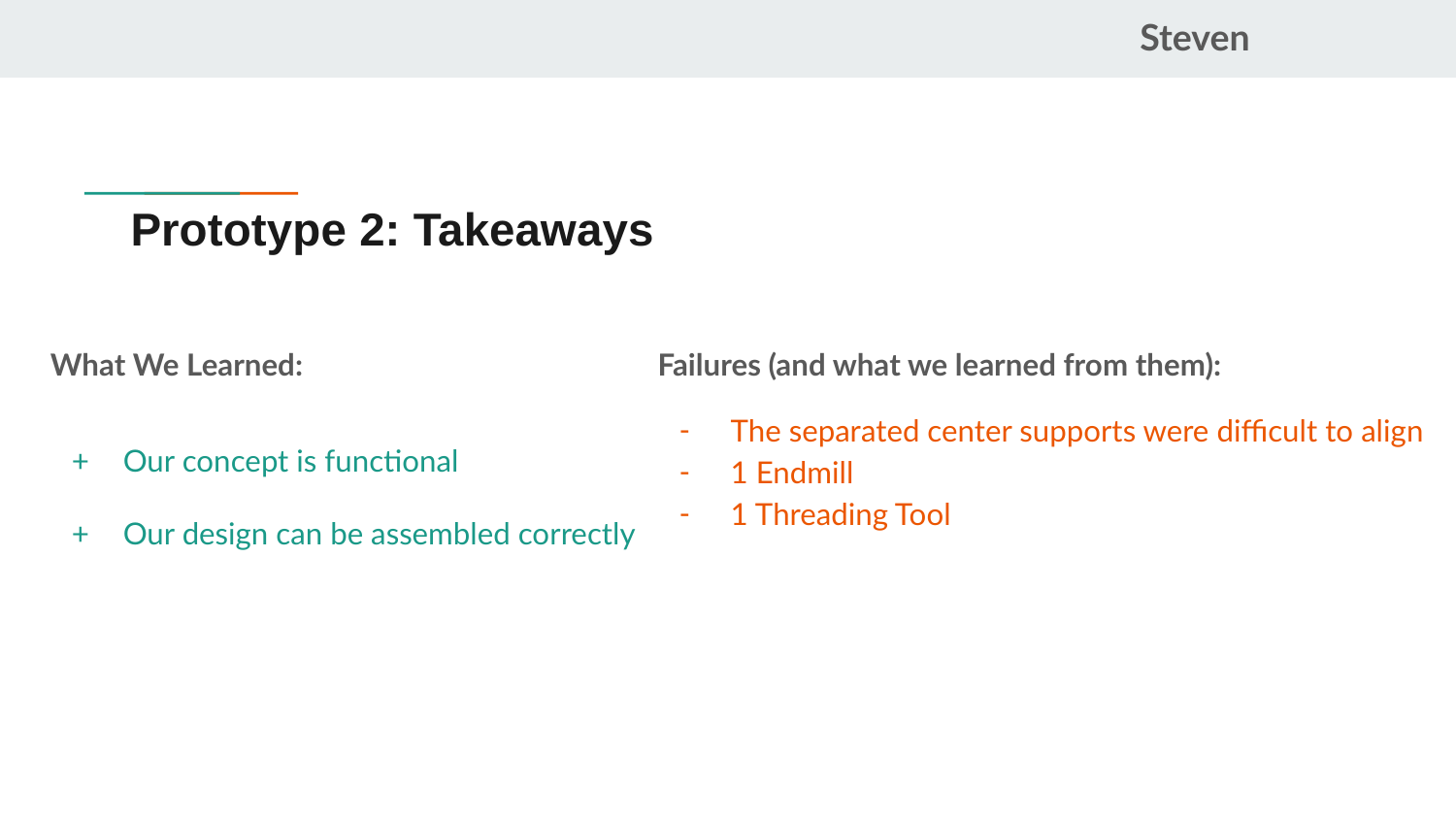

Steven
# Prototype 2: Takeaways
What We Learned:
Our concept is functional
Our design can be assembled correctly
Failures (and what we learned from them):
The separated center supports were difficult to align
1 Endmill
1 Threading Tool